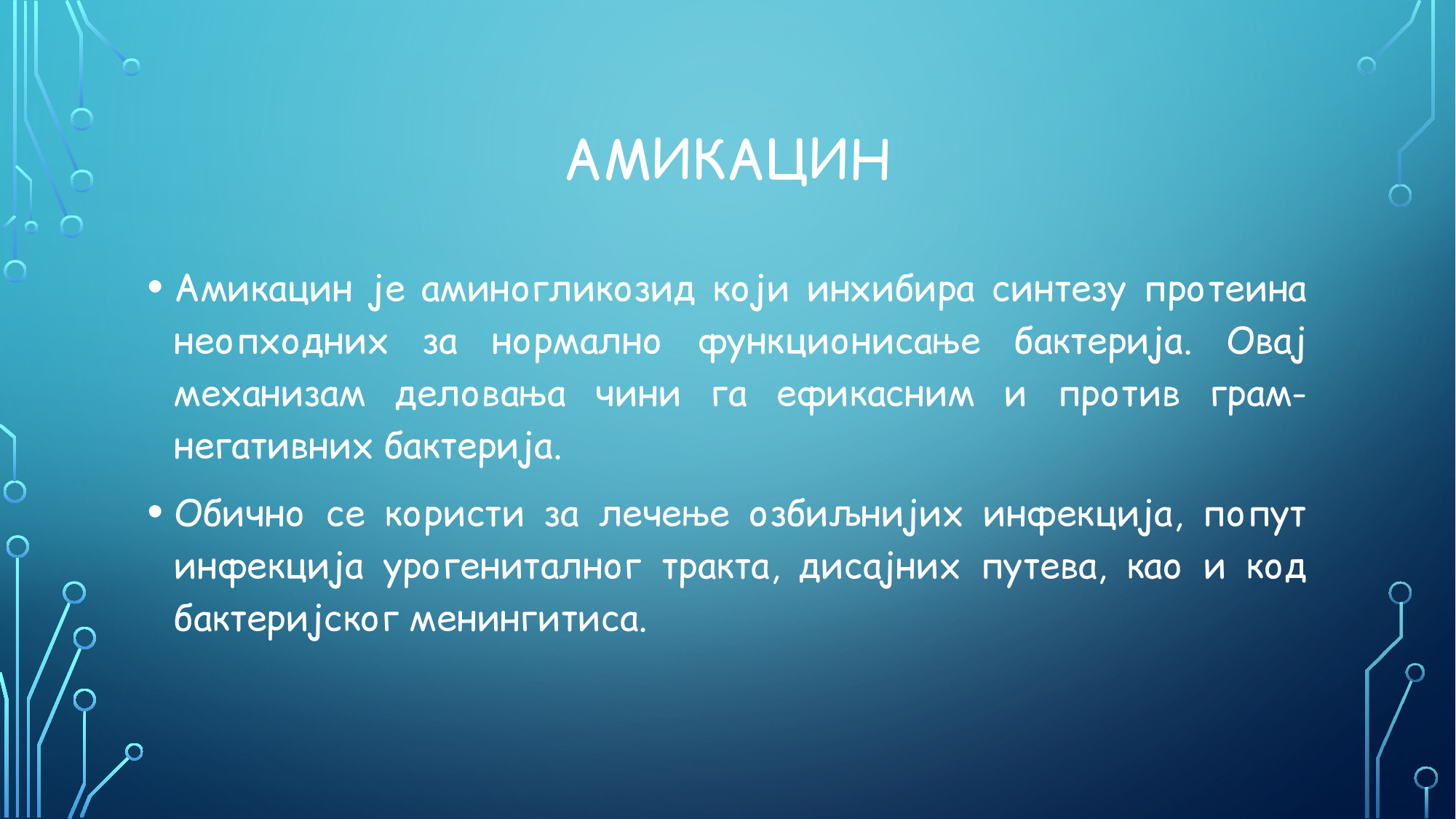

# Амикацин
Амикацин је аминогликозид који инхибира синтезу протеина неопходних за нормално функционисање бактерија. Овај механизам деловања чини га ефикасним и против грам-негативних бактерија.
Обично се користи за лечење озбиљнијих инфекција, попут инфекција урогениталног тракта, дисајних путева, као и код бактеријског менингитиса.